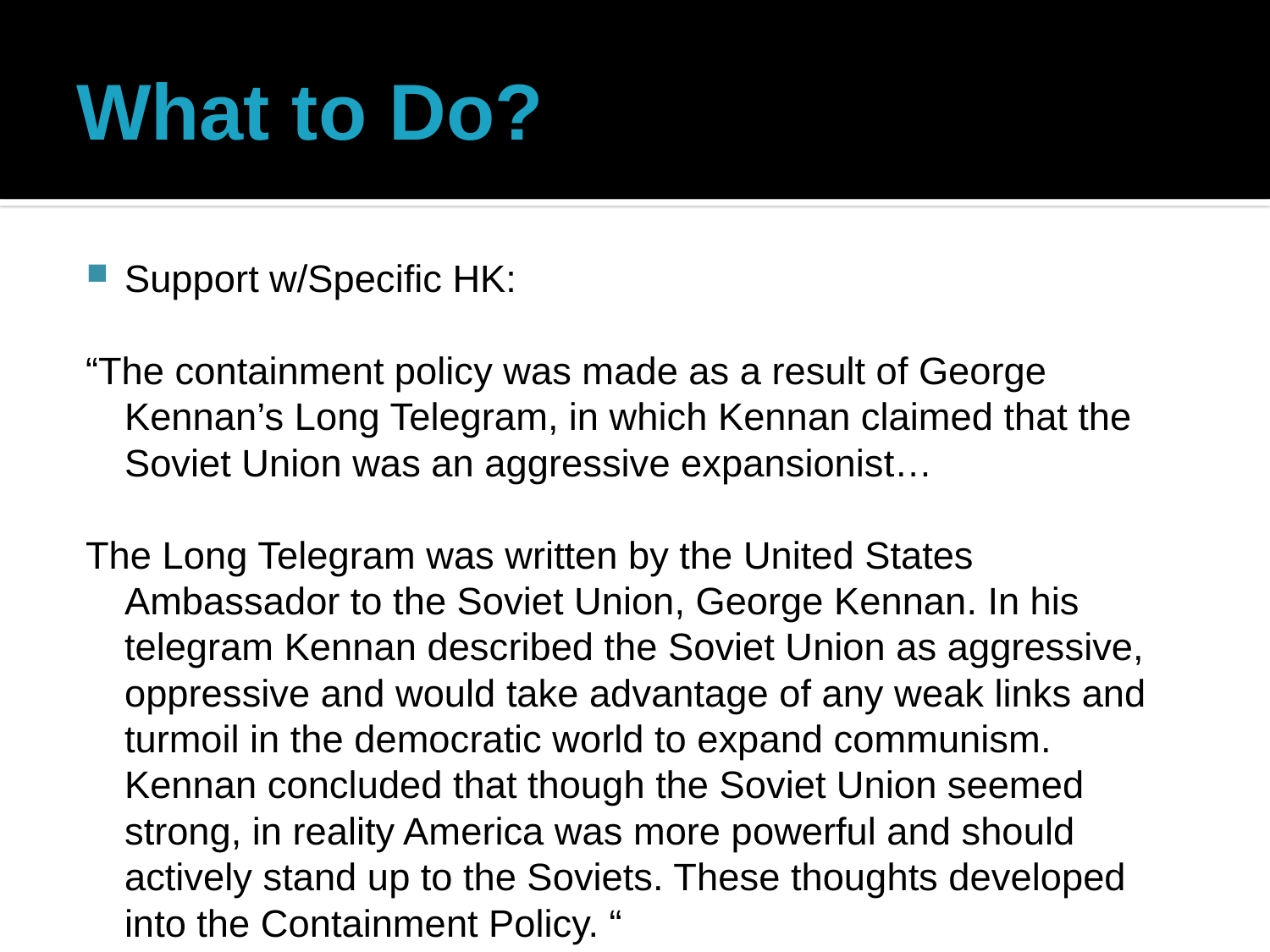

# What to Do?

Support w/Specific HK:

“The containment policy was made as a result of George Kennan’s Long Telegram, in which Kennan claimed that the Soviet Union was an aggressive expansionist…

The Long Telegram was written by the United States Ambassador to the Soviet Union, George Kennan. In his telegram Kennan described the Soviet Union as aggressive, oppressive and would take advantage of any weak links and turmoil in the democratic world to expand communism. Kennan concluded that though the Soviet Union seemed strong, in reality America was more powerful and should actively stand up to the Soviets. These thoughts developed into the Containment Policy. “